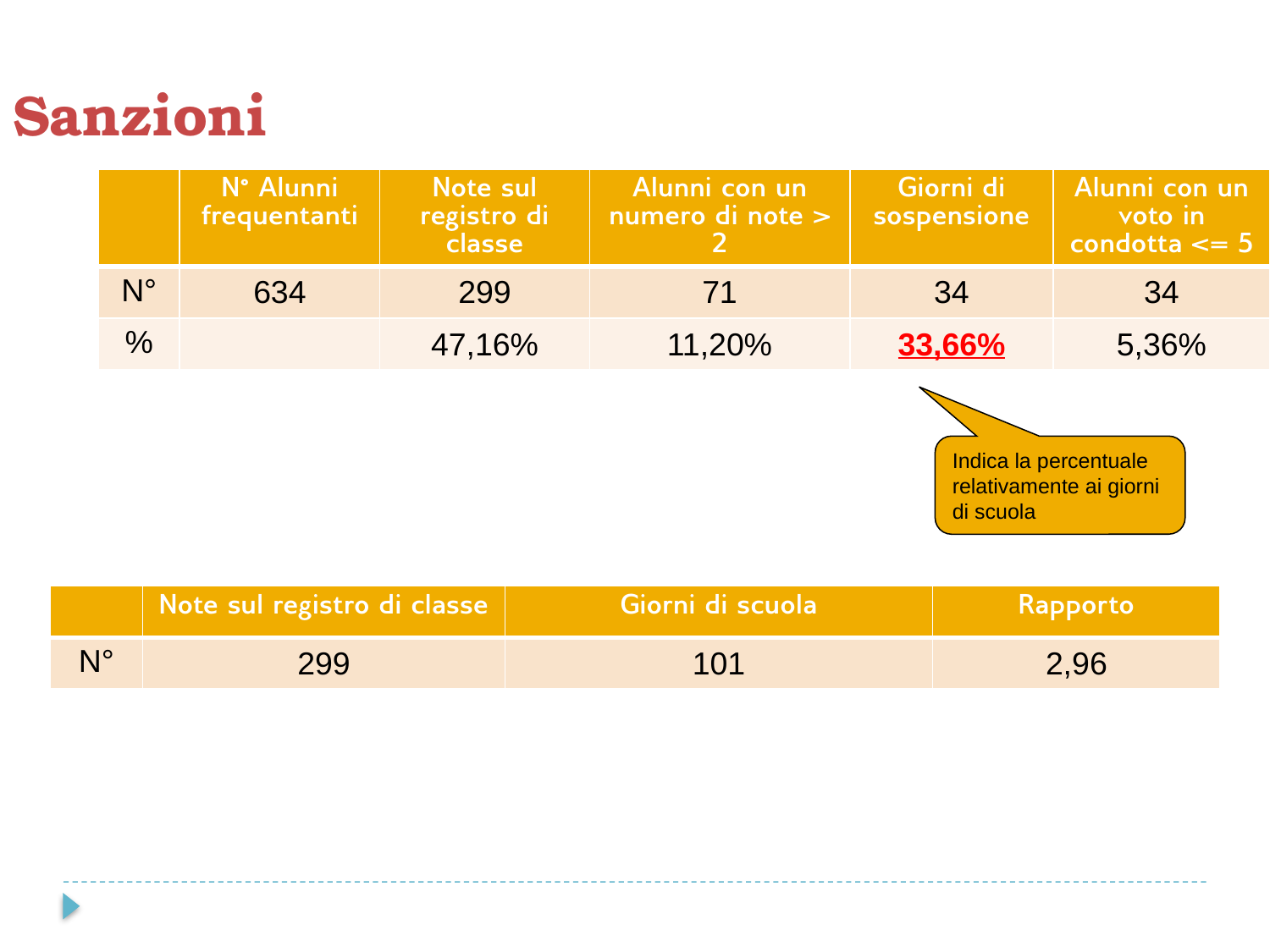

Sanzioni
|  | N° Alunni frequentanti | Note sul registro di classe | Alunni con un numero di note > 2 | Giorni di sospensione | Alunni con un voto in condotta <= 5 |
| --- | --- | --- | --- | --- | --- |
| N° | 634 | 299 | 71 | 34 | 34 |
| % |  | 47,16% | 11,20% | 33,66% | 5,36% |
Indica la percentuale relativamente ai giorni di scuola
|  | Note sul registro di classe | Giorni di scuola | Rapporto |
| --- | --- | --- | --- |
| N° | 299 | 101 | 2,96 |